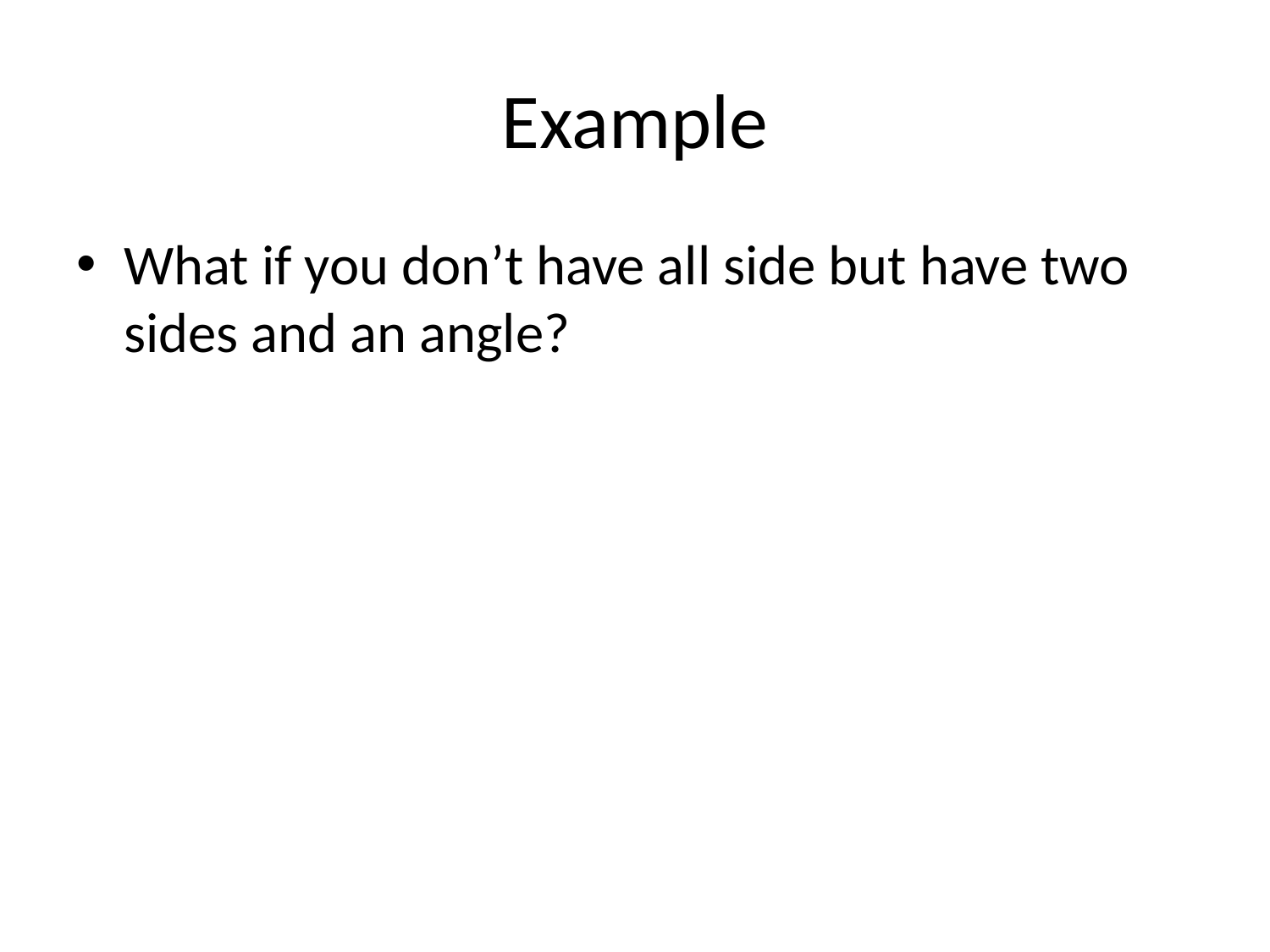

# Example
What if you don’t have all side but have two sides and an angle?